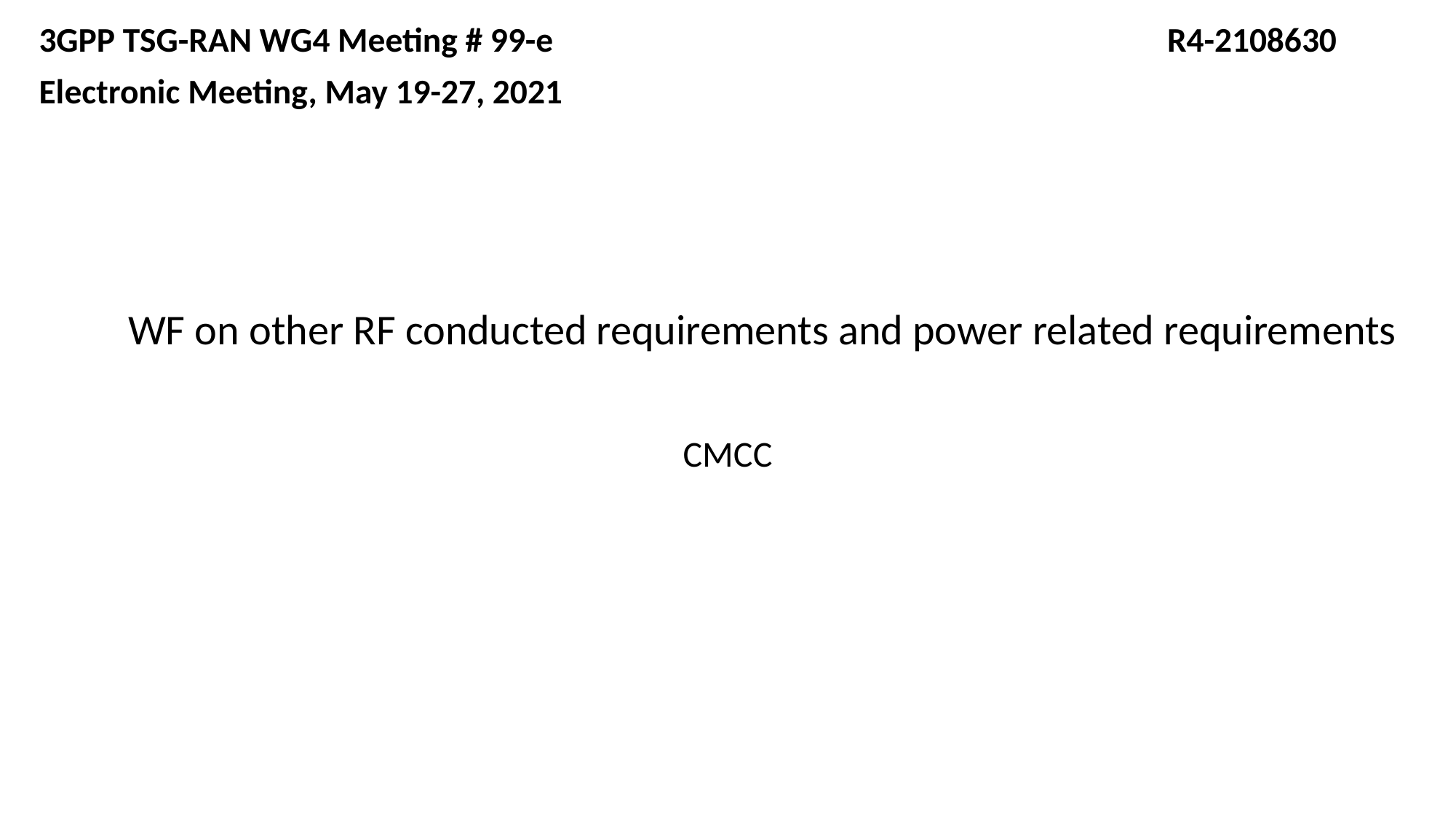

3GPP TSG-RAN WG4 Meeting # 99-e 				                         R4-2108630
Electronic Meeting, May 19-27, 2021
# WF on other RF conducted requirements and power related requirements
CMCC